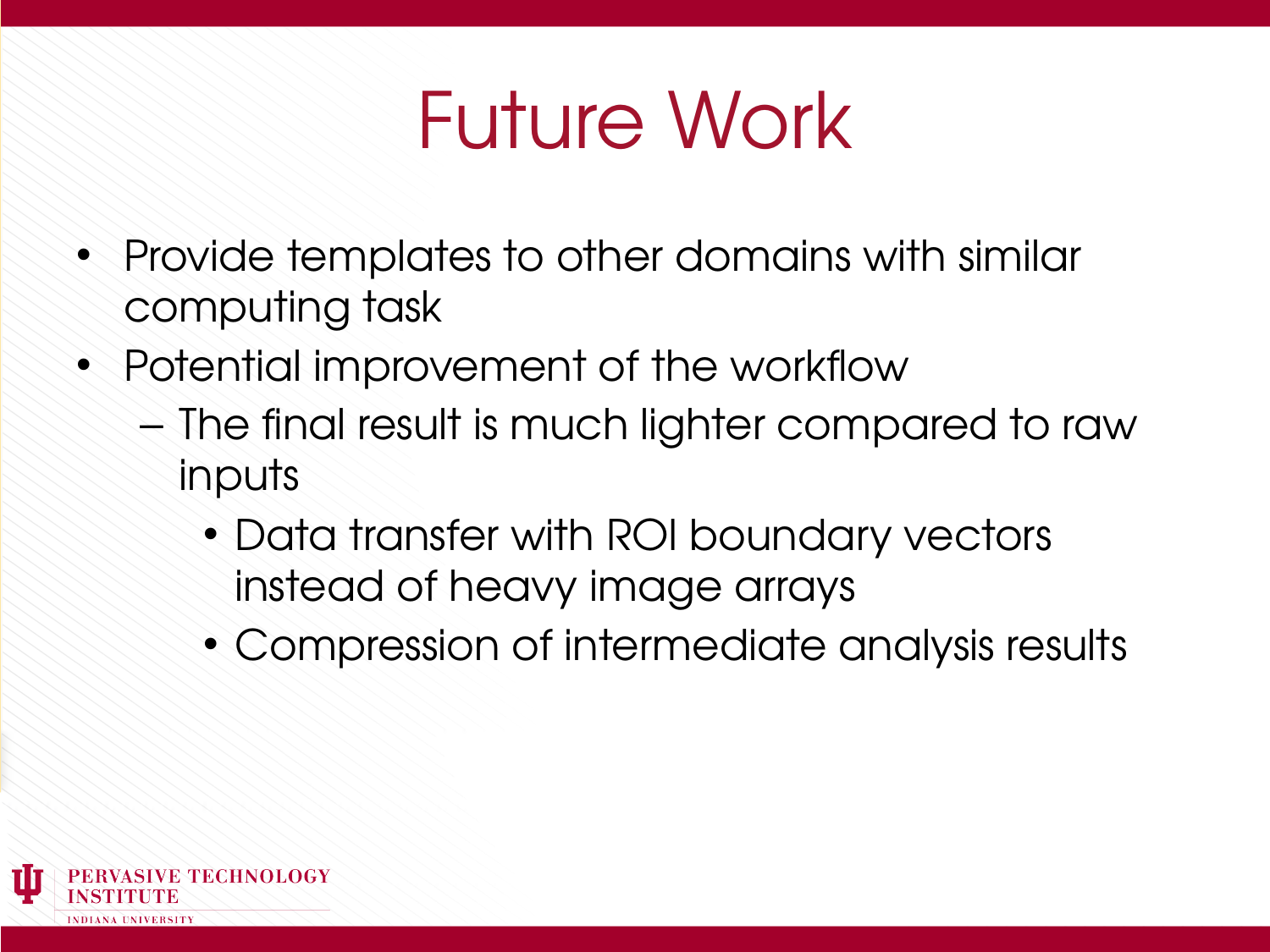

# Future Work
Provide templates to other domains with similar computing task
Potential improvement of the workflow
The final result is much lighter compared to raw inputs
Data transfer with ROI boundary vectors instead of heavy image arrays
Compression of intermediate analysis results